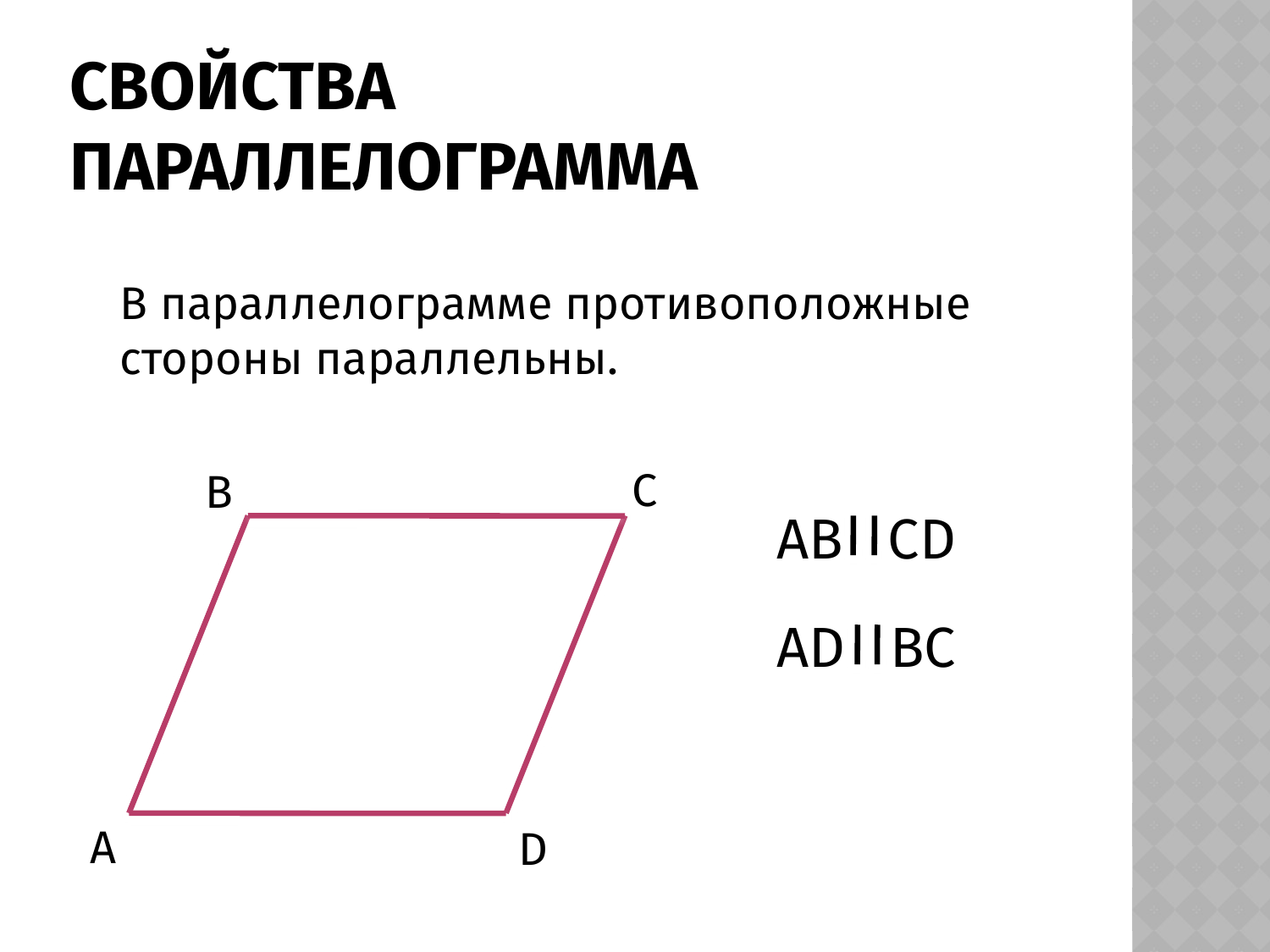

# Свойства параллелограмма
В параллелограмме противоположные стороны параллельны.
C
B
AB   CD
AD   BC
A
D